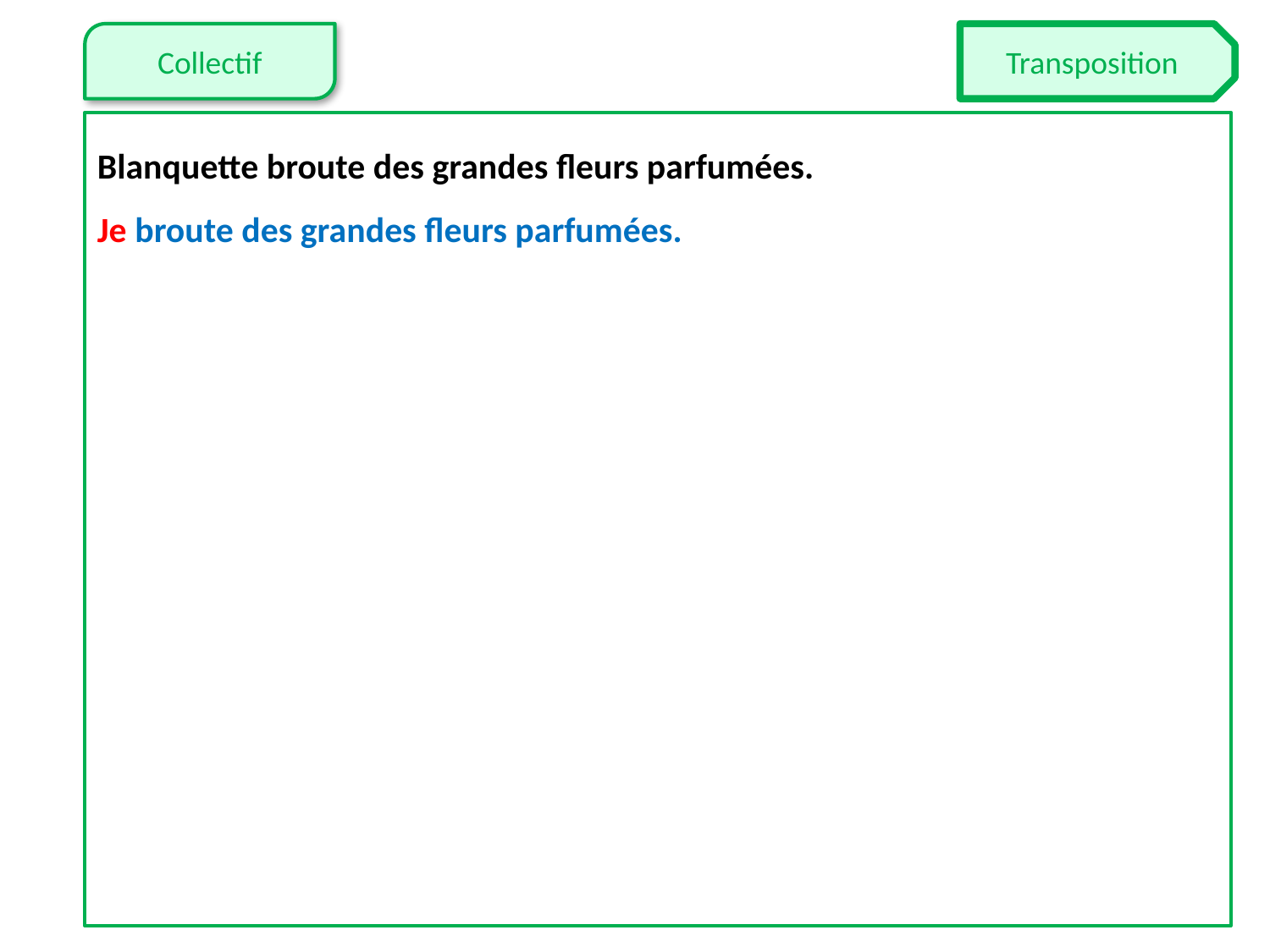

Blanquette broute des grandes fleurs parfumées.
Je broute des grandes fleurs parfumées.